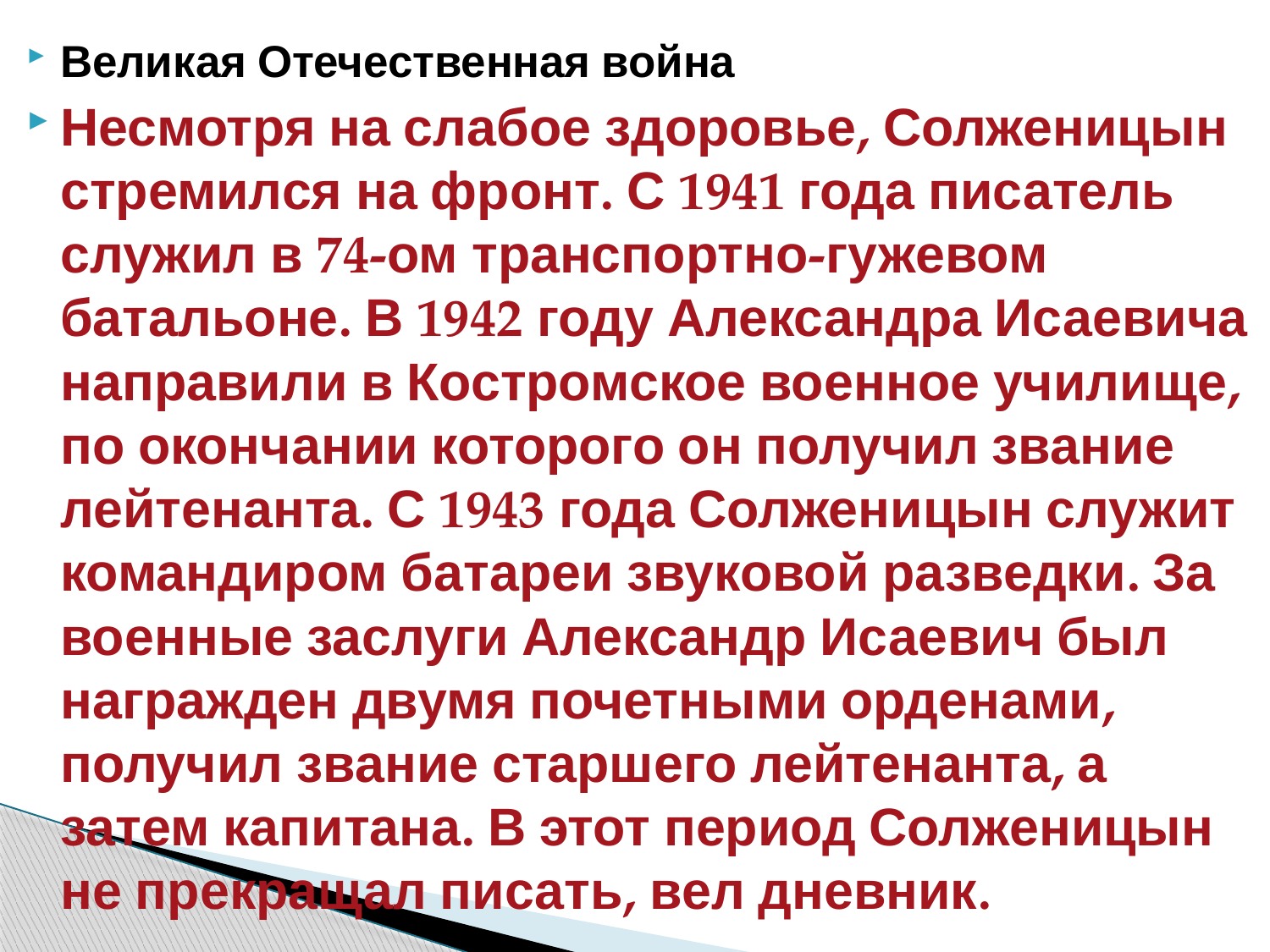

Великая Отечественная война
Несмотря на слабое здоровье, Солженицын стремился на фронт. С 1941 года писатель служил в 74-ом транспортно-гужевом батальоне. В 1942 году Александра Исаевича направили в Костромское военное училище, по окончании которого он получил звание лейтенанта. С 1943 года Солженицын служит командиром батареи звуковой разведки. За военные заслуги Александр Исаевич был награжден двумя почетными орденами, получил звание старшего лейтенанта, а затем капитана. В этот период Солженицын не прекращал писать, вел дневник.
#